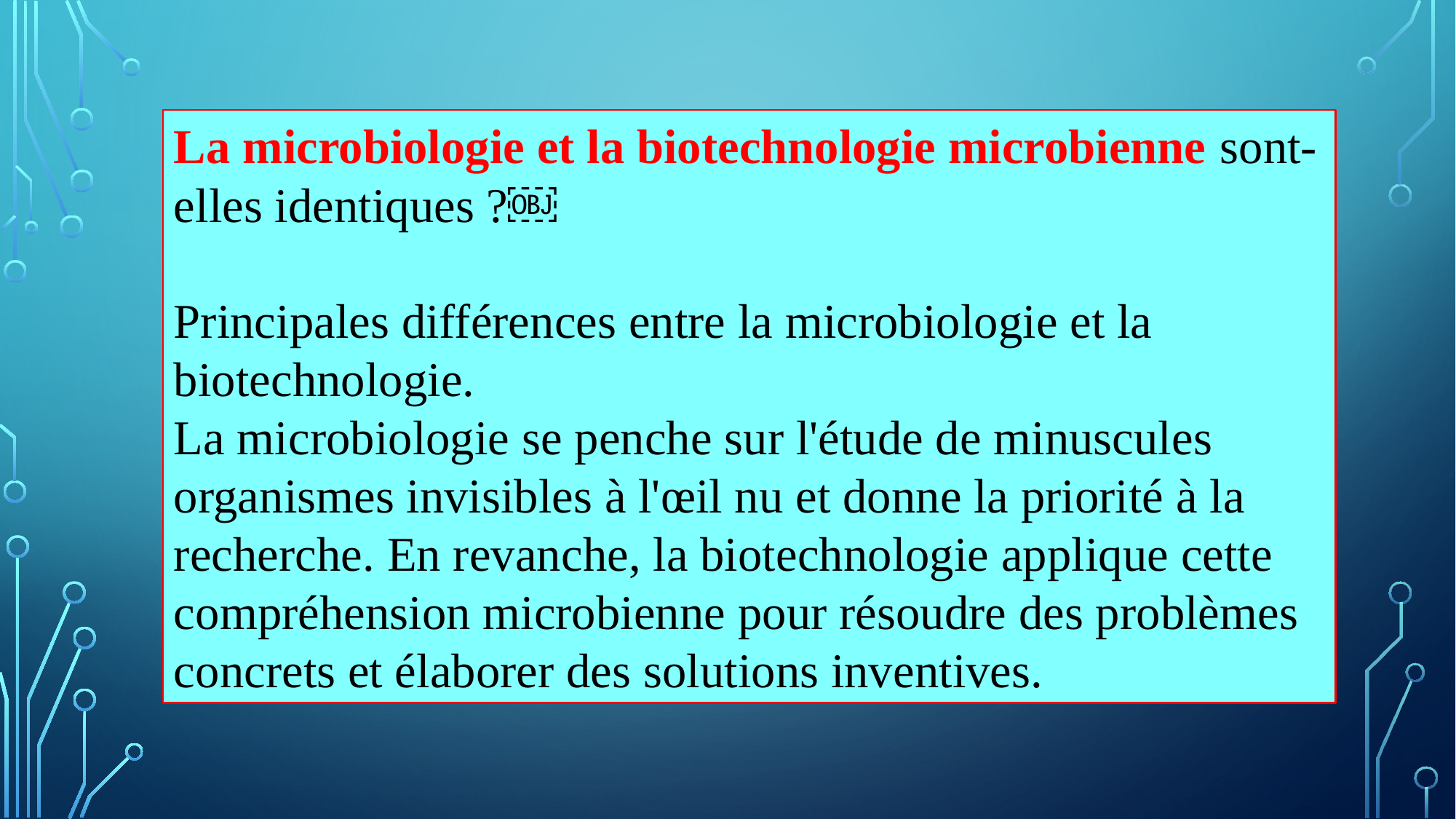

La microbiologie et la biotechnologie microbienne sont-elles identiques ?￼

Principales différences entre la microbiologie et la biotechnologie.
La microbiologie se penche sur l'étude de minuscules organismes invisibles à l'œil nu et donne la priorité à la recherche. En revanche, la biotechnologie applique cette compréhension microbienne pour résoudre des problèmes concrets et élaborer des solutions inventives.